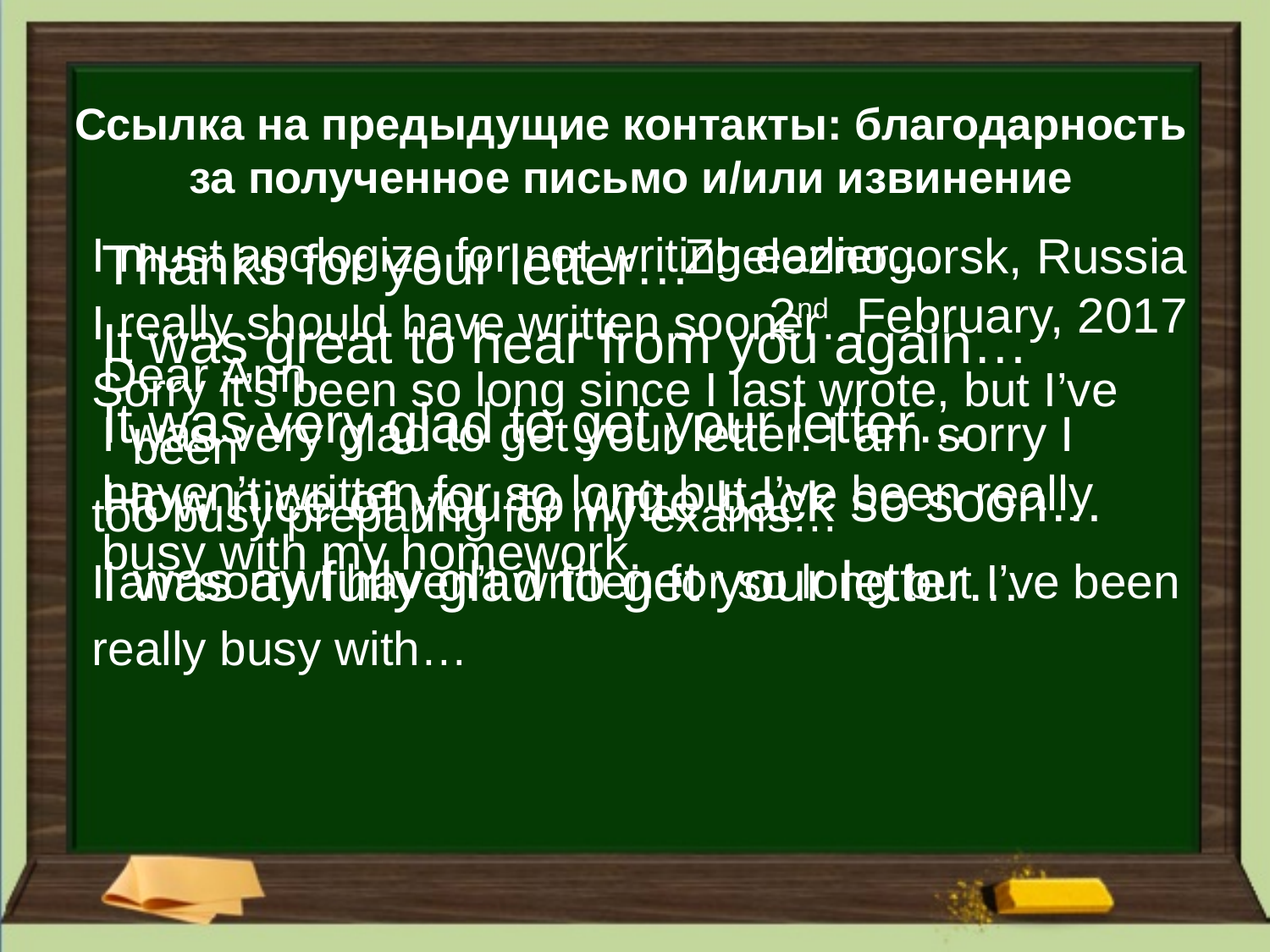

# Ссылка на предыдущие контакты: благодарность за полученное письмо и/или извинение
I must apologize for not writing earlier…
I really should have written sooner…
Sorry it’s been so long since I last wrote, but I’ve been
too busy preparing for my exams…
I am sorry I haven’t written for so long but I’ve been
really busy with…

Zheleznogorsk, Russia
2nd  February, 2017
Dear Ann,
I was very glad to get your letter. I am sorry I haven’t written for so long but I’ve been really busy with my homework.
Thanks for your letter…
It was great to hear from you again…
It was very glad to get your letter…
How nice of you to write back so soon…
I was awfully glad to get your letter…